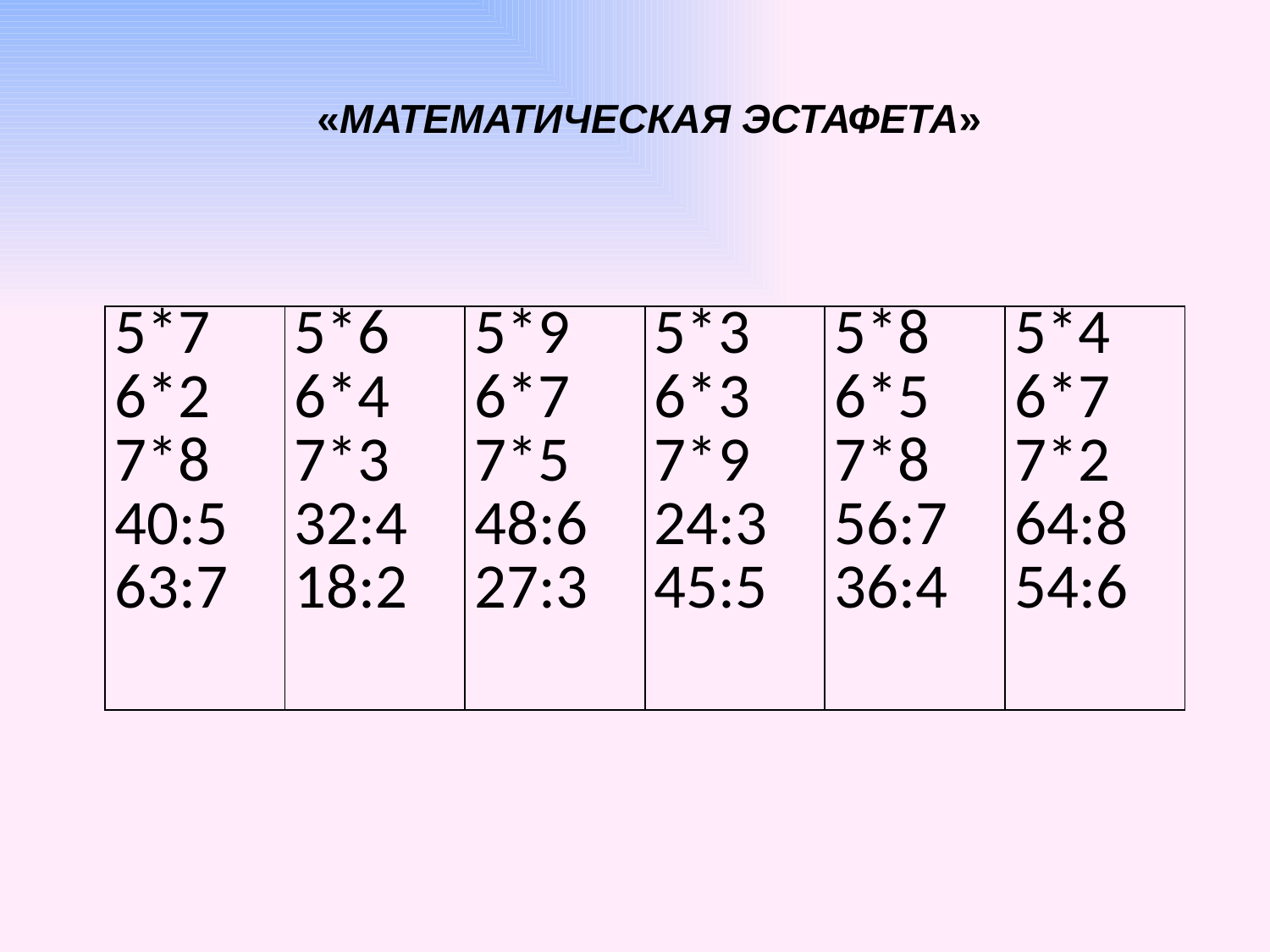

# «МАТЕМАТИЧЕСКАЯ ЭСТАФЕТА»
| 5\*7 6\*2 7\*8 40:5 63:7 | 5\*6 6\*4 7\*3 32:4 18:2 | 5\*9 6\*7 7\*5 48:6 27:3 | 5\*3 6\*3 7\*9 24:3 45:5 | 5\*8 6\*5 7\*8 56:7 36:4 | 5\*4 6\*7 7\*2 64:8 54:6 |
| --- | --- | --- | --- | --- | --- |